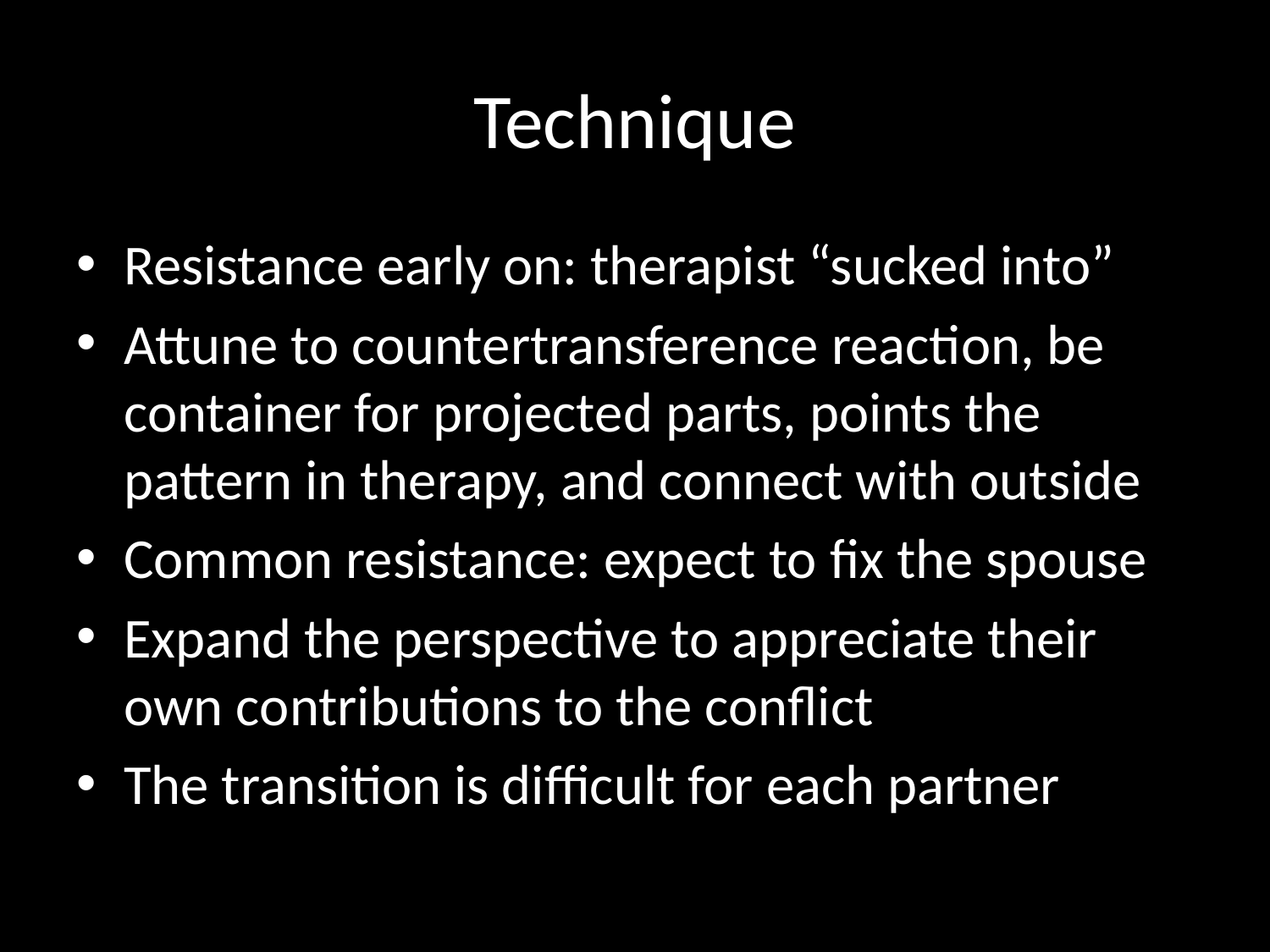

# Technique
Resistance early on: therapist “sucked into”
Attune to countertransference reaction, be container for projected parts, points the pattern in therapy, and connect with outside
Common resistance: expect to fix the spouse
Expand the perspective to appreciate their own contributions to the conflict
The transition is difficult for each partner